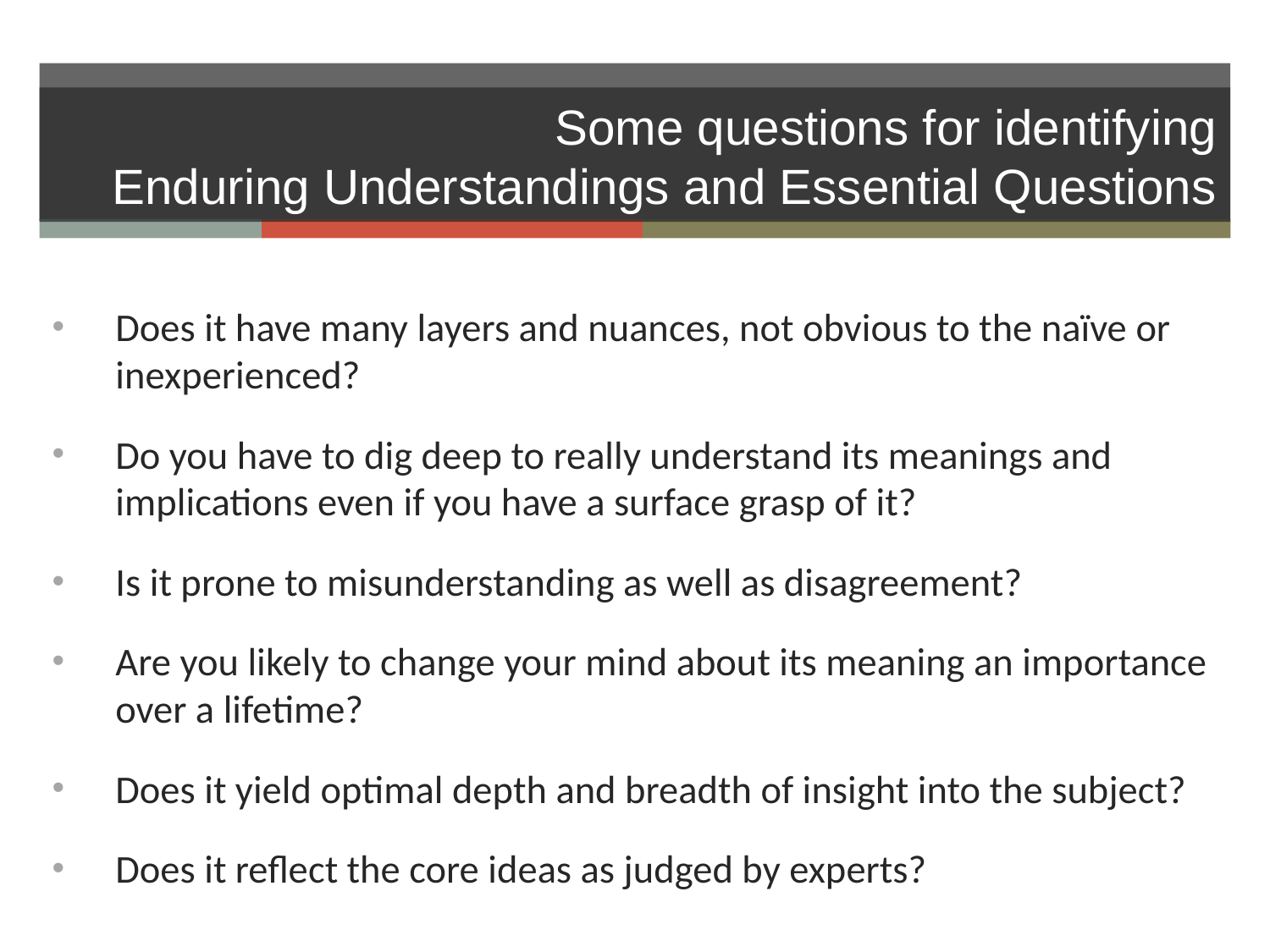

# Some questions for identifying Enduring Understandings and Essential Questions
Does it have many layers and nuances, not obvious to the naïve or inexperienced?
Do you have to dig deep to really understand its meanings and implications even if you have a surface grasp of it?
Is it prone to misunderstanding as well as disagreement?
Are you likely to change your mind about its meaning an importance over a lifetime?
Does it yield optimal depth and breadth of insight into the subject?
Does it reflect the core ideas as judged by experts?